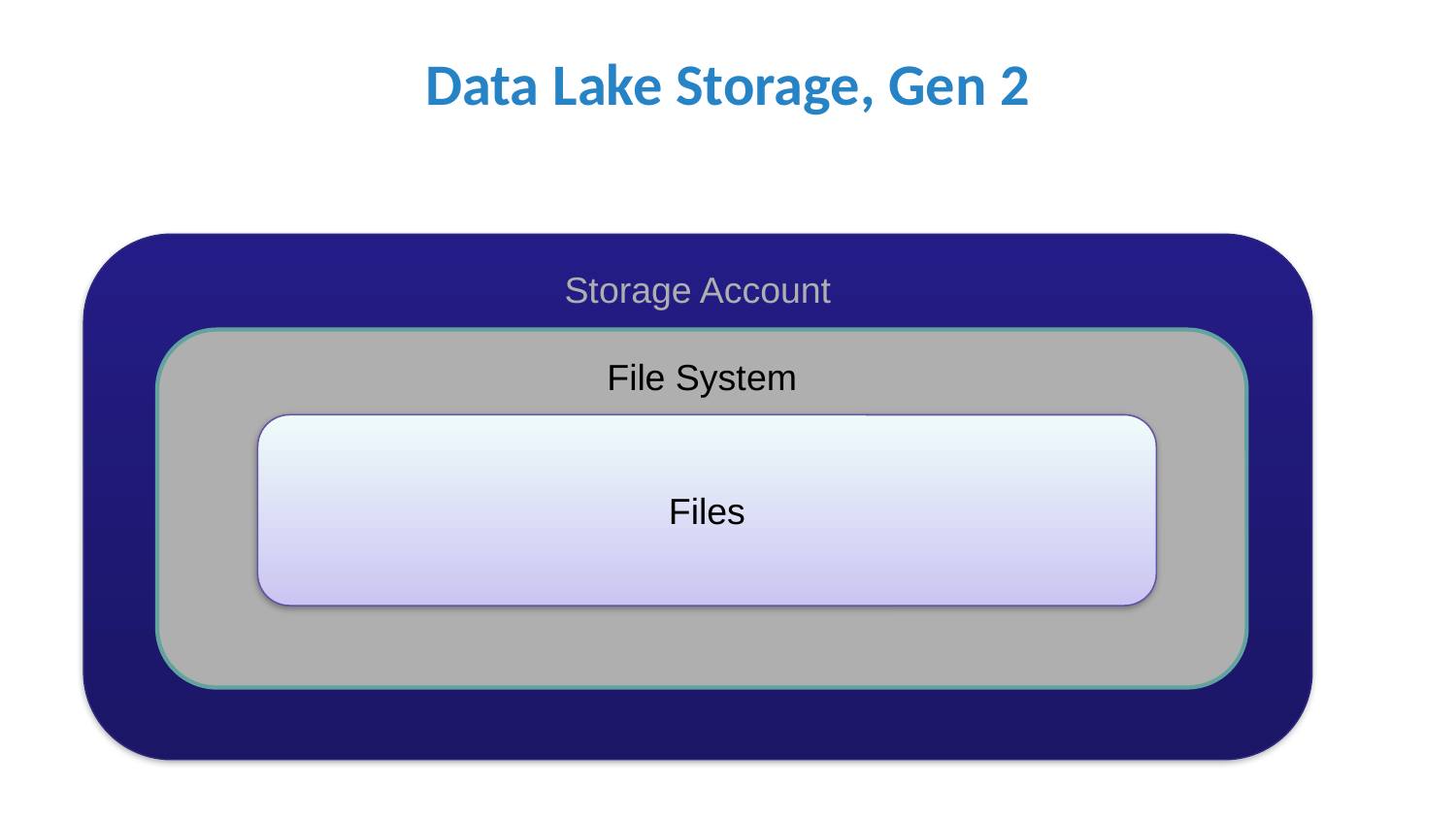

# Data Lake Storage, Gen 2

Storage Account

File System

Files